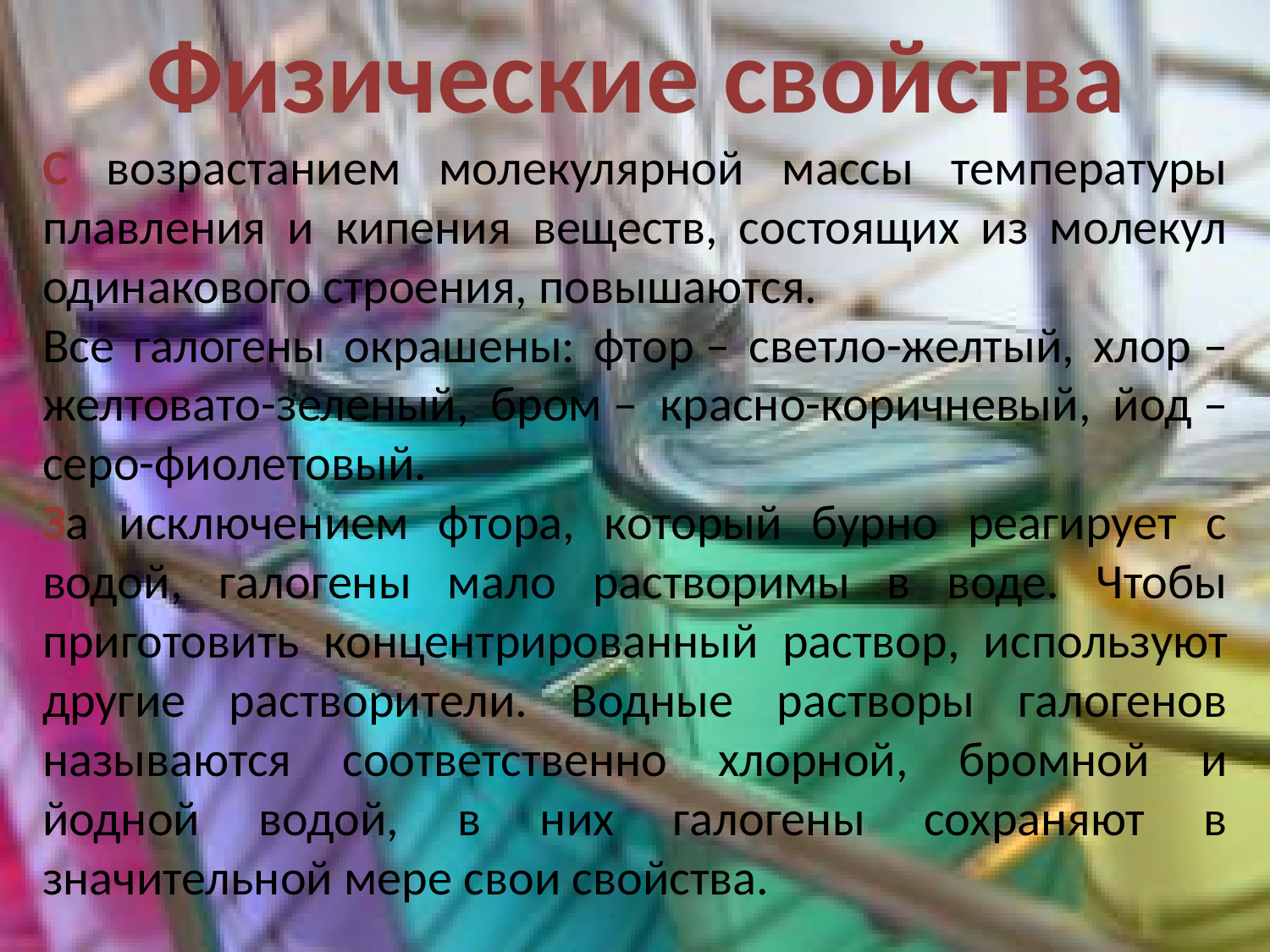

# Физические свойства
С возрастанием молекулярной массы температуры плавления и кипения веществ, состоящих из молекул одинакового строения, повышаются.
Все галогены окрашены: фтор – светло-желтый, хлор – желтовато-зеленый, бром – красно-коричневый, йод – серо-фиолетовый.
За исключением фтора, который бурно реагирует с водой, галогены мало растворимы в воде. Чтобы приготовить концентрированный раствор, используют другие растворители. Водные растворы галогенов называются соответственно хлорной, бромной и йодной водой, в них галогены сохраняют в значительной мере свои свойства.